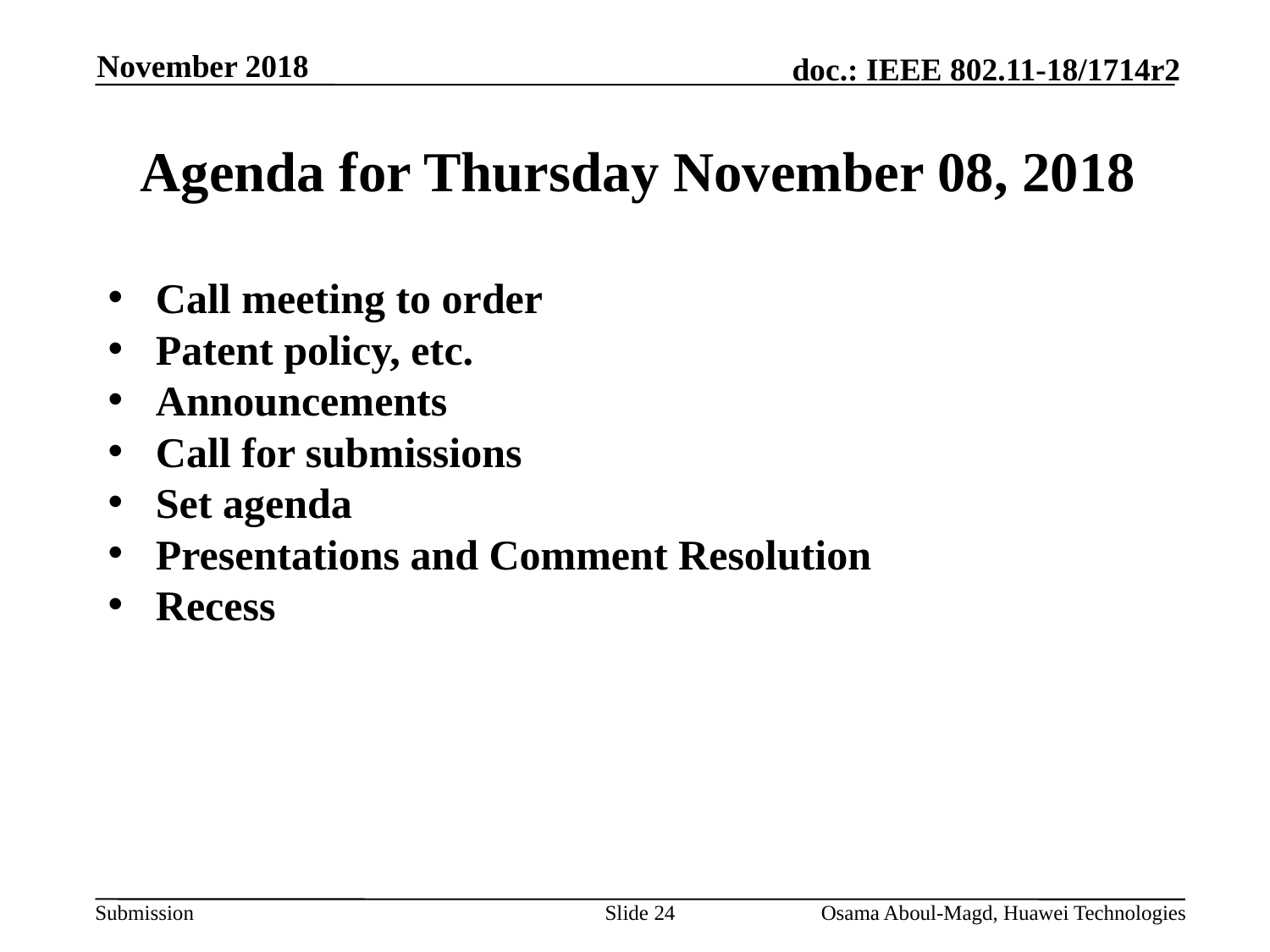

November 2018
# Agenda for Thursday November 08, 2018
Call meeting to order
Patent policy, etc.
Announcements
Call for submissions
Set agenda
Presentations and Comment Resolution
Recess
Slide 24
Osama Aboul-Magd, Huawei Technologies